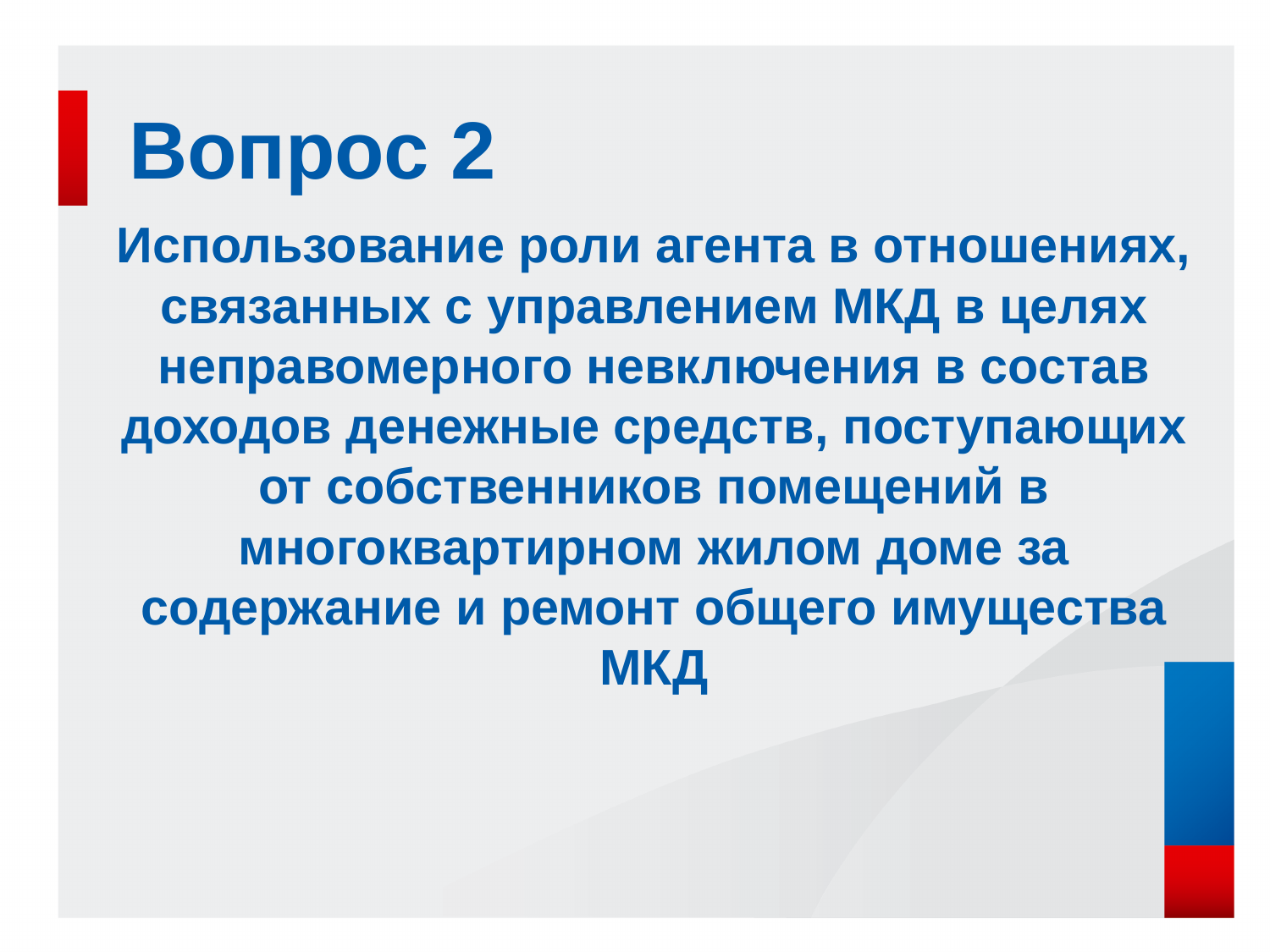

# Вопрос 2
Использование роли агента в отношениях, связанных с управлением МКД в целях неправомерного невключения в состав доходов денежные средств, поступающих от собственников помещений в многоквартирном жилом доме за содержание и ремонт общего имущества МКД